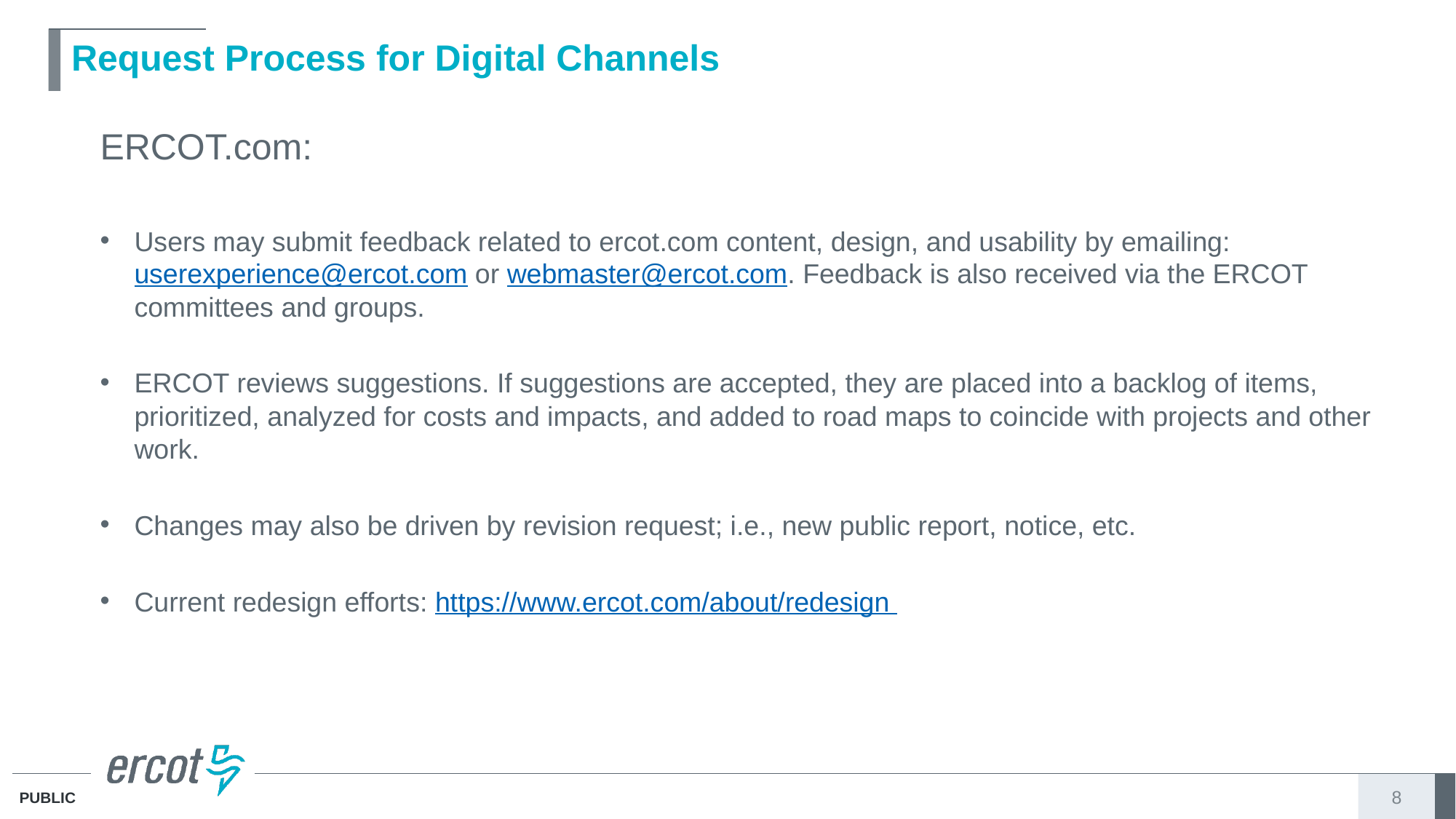

# Request Process for Digital Channels
ERCOT.com:

Users may submit feedback related to ercot.com content, design, and usability by emailing: userexperience@ercot.com or webmaster@ercot.com. Feedback is also received via the ERCOT committees and groups.

ERCOT reviews suggestions. If suggestions are accepted, they are placed into a backlog of items, prioritized, analyzed for costs and impacts, and added to road maps to coincide with projects and other work.

Changes may also be driven by revision request; i.e., new public report, notice, etc.

Current redesign efforts: https://www.ercot.com/about/redesign

8